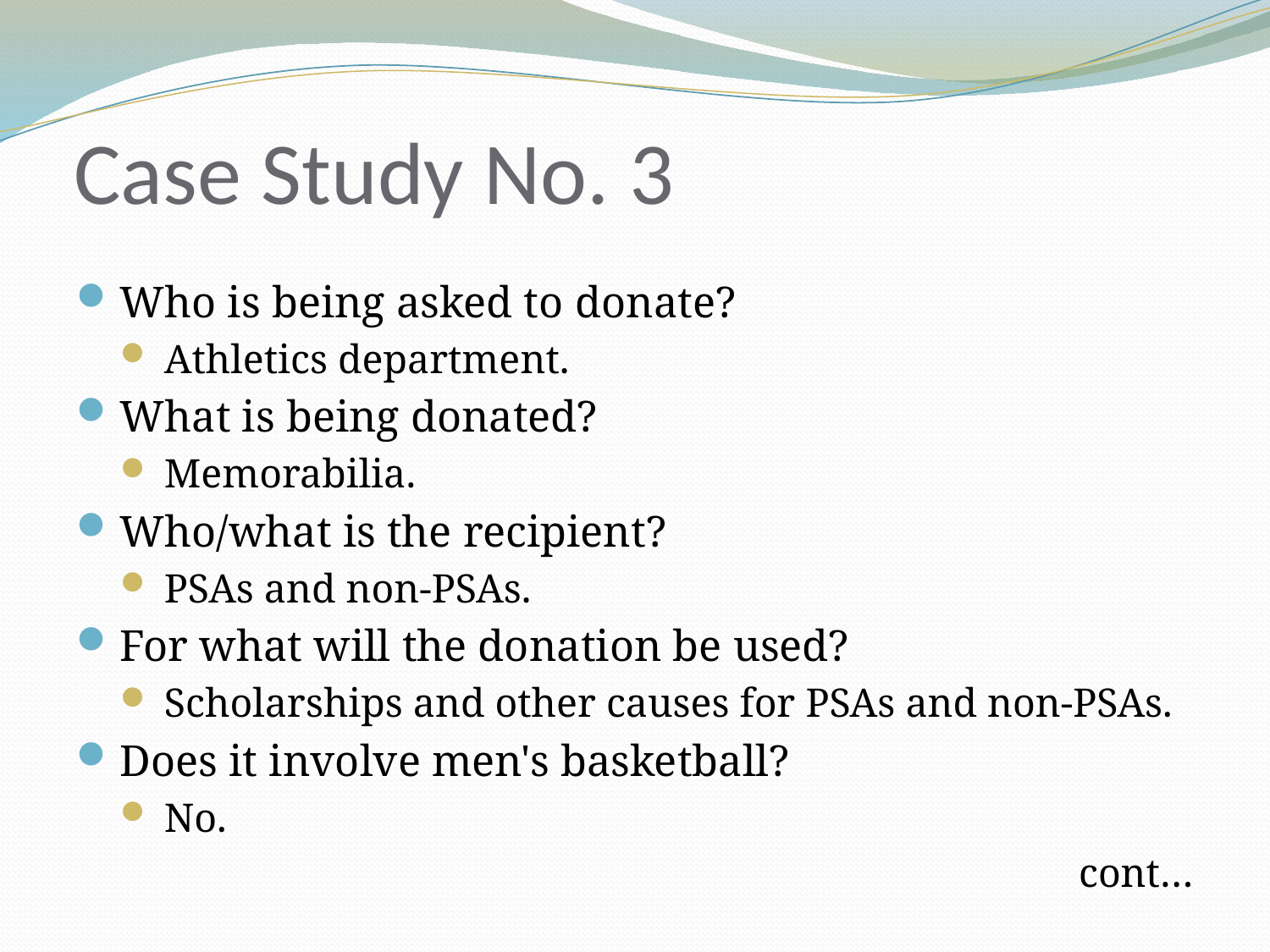

# Case Study No. 3
Who is being asked to donate?
Athletics department.
What is being donated?
Memorabilia.
Who/what is the recipient?
PSAs and non-PSAs.
For what will the donation be used?
Scholarships and other causes for PSAs and non-PSAs.
Does it involve men's basketball?
No.
cont…